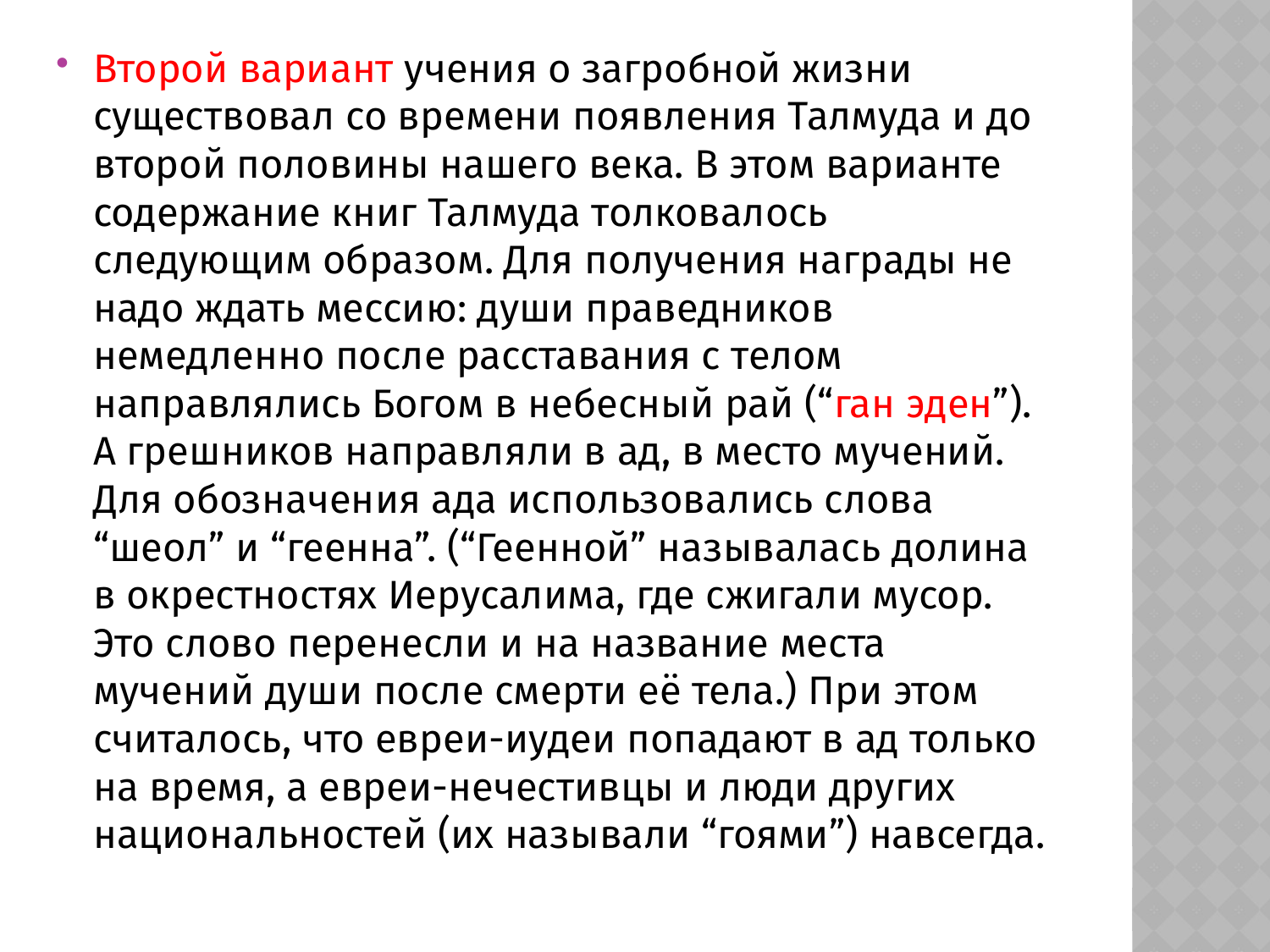

Второй вариант учения о загробной жизни существовал со времени появления Талмуда и до второй половины нашего века. В этом варианте содержание книг Талмуда толковалось следующим образом. Для получения награды не надо ждать мессию: души праведников немедленно после расставания с телом направлялись Богом в небесный рай (“ган эден”). А грешников направляли в ад, в место мучений. Для обозначения ада использовались слова “шеол” и “геенна”. (“Геенной” называлась долина в окрестностях Иерусалима, где сжигали мусор. Это слово перенесли и на название места мучений души после смерти её тела.) При этом считалось, что евреи-иудеи попадают в ад только на время, а евреи-нечестивцы и люди других национальностей (их называли “гоями”) навсегда.